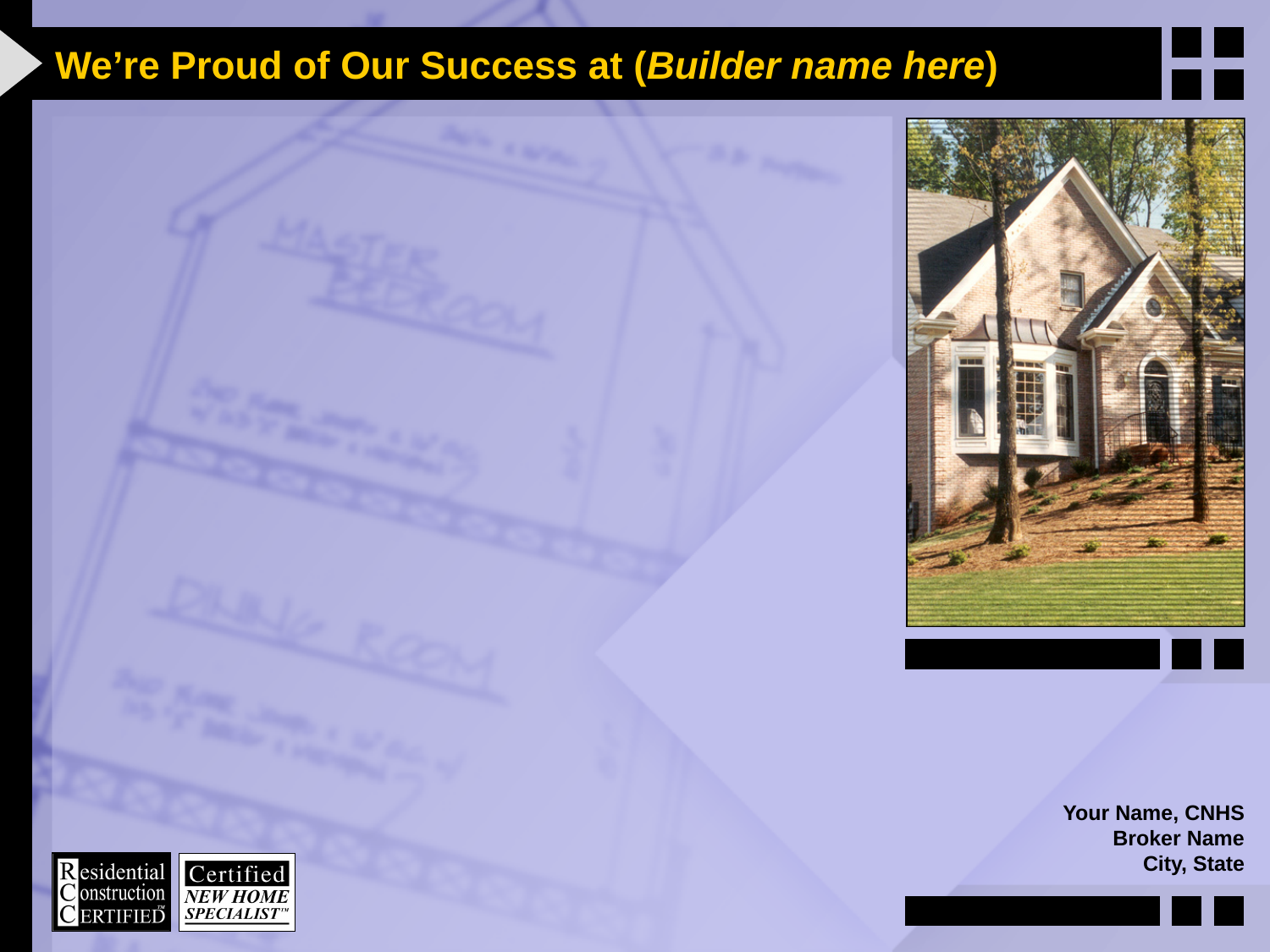

# We’re Proud of Our Success at (Builder name here)

Your Name, CNHS
Broker Name
City, State